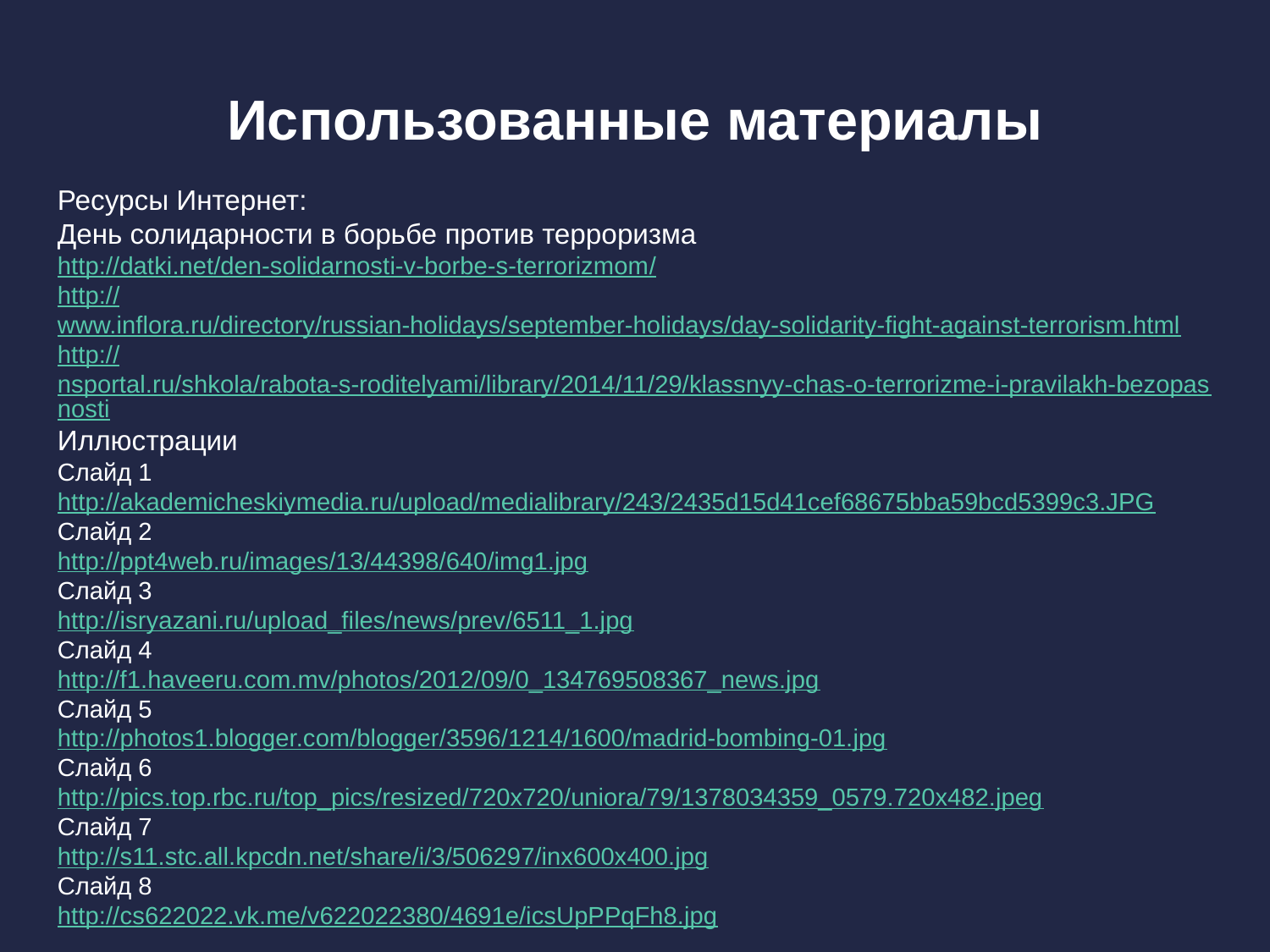

# Использованные материалы
Ресурсы Интернет:
День солидарности в борьбе против терроризма
http://datki.net/den-solidarnosti-v-borbe-s-terrorizmom/
http://www.inflora.ru/directory/russian-holidays/september-holidays/day-solidarity-fight-against-terrorism.html
http://nsportal.ru/shkola/rabota-s-roditelyami/library/2014/11/29/klassnyy-chas-o-terrorizme-i-pravilakh-bezopasnosti
Иллюстрации
Слайд 1
http://akademicheskiymedia.ru/upload/medialibrary/243/2435d15d41cef68675bba59bcd5399c3.JPG
Слайд 2
http://ppt4web.ru/images/13/44398/640/img1.jpg
Слайд 3
http://isryazani.ru/upload_files/news/prev/6511_1.jpg
Слайд 4
http://f1.haveeru.com.mv/photos/2012/09/0_134769508367_news.jpg
Слайд 5
http://photos1.blogger.com/blogger/3596/1214/1600/madrid-bombing-01.jpg
Слайд 6
http://pics.top.rbc.ru/top_pics/resized/720x720/uniora/79/1378034359_0579.720x482.jpeg
Слайд 7
http://s11.stc.all.kpcdn.net/share/i/3/506297/inx600x400.jpg
Слайд 8
http://cs622022.vk.me/v622022380/4691e/icsUpPPqFh8.jpg